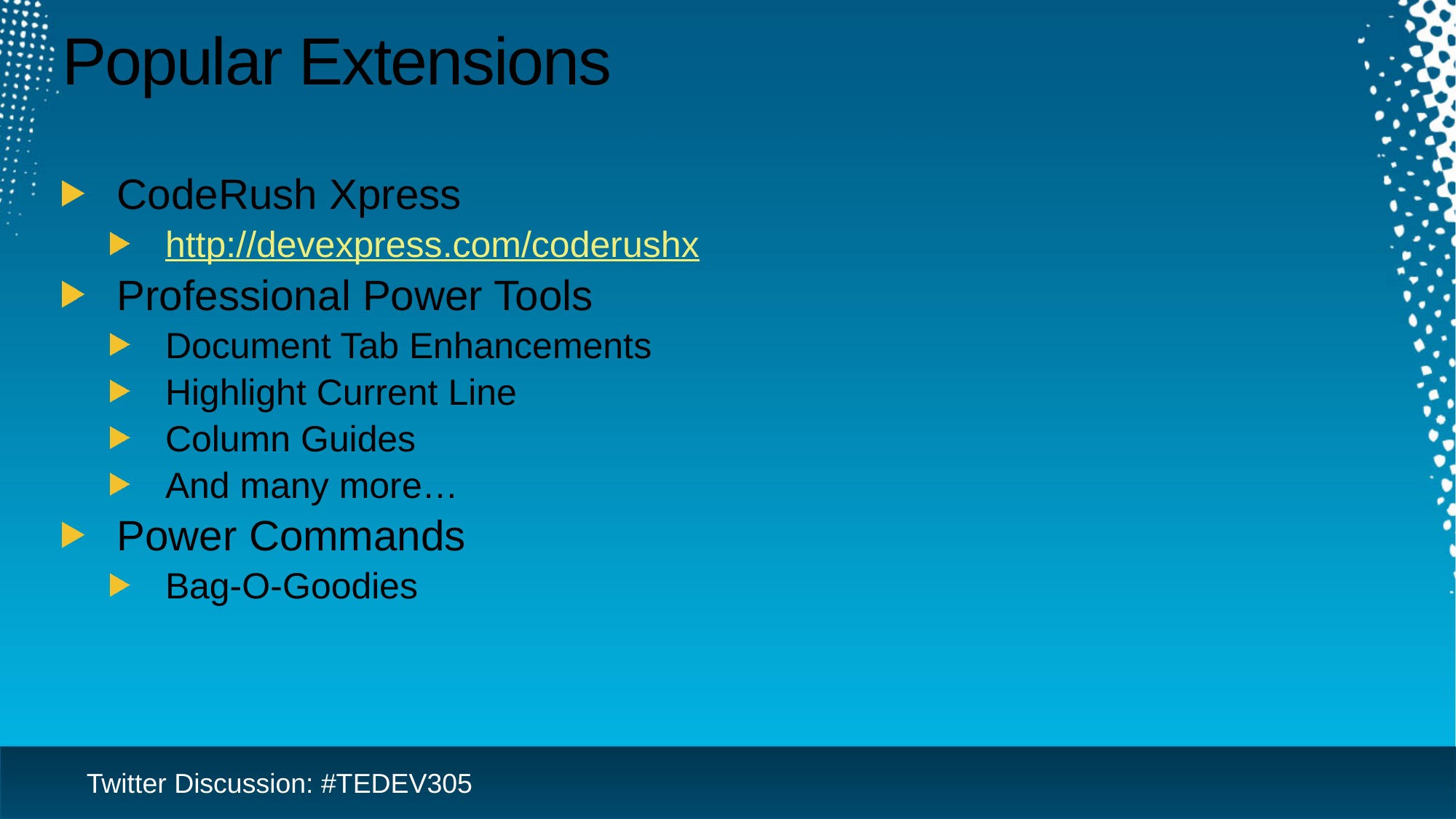

# Popular Extensions
CodeRush Xpress
http://devexpress.com/coderushx
Professional Power Tools
Document Tab Enhancements
Highlight Current Line
Column Guides
And many more…
Power Commands
Bag-O-Goodies

Twitter Discussion: #TEDEV305